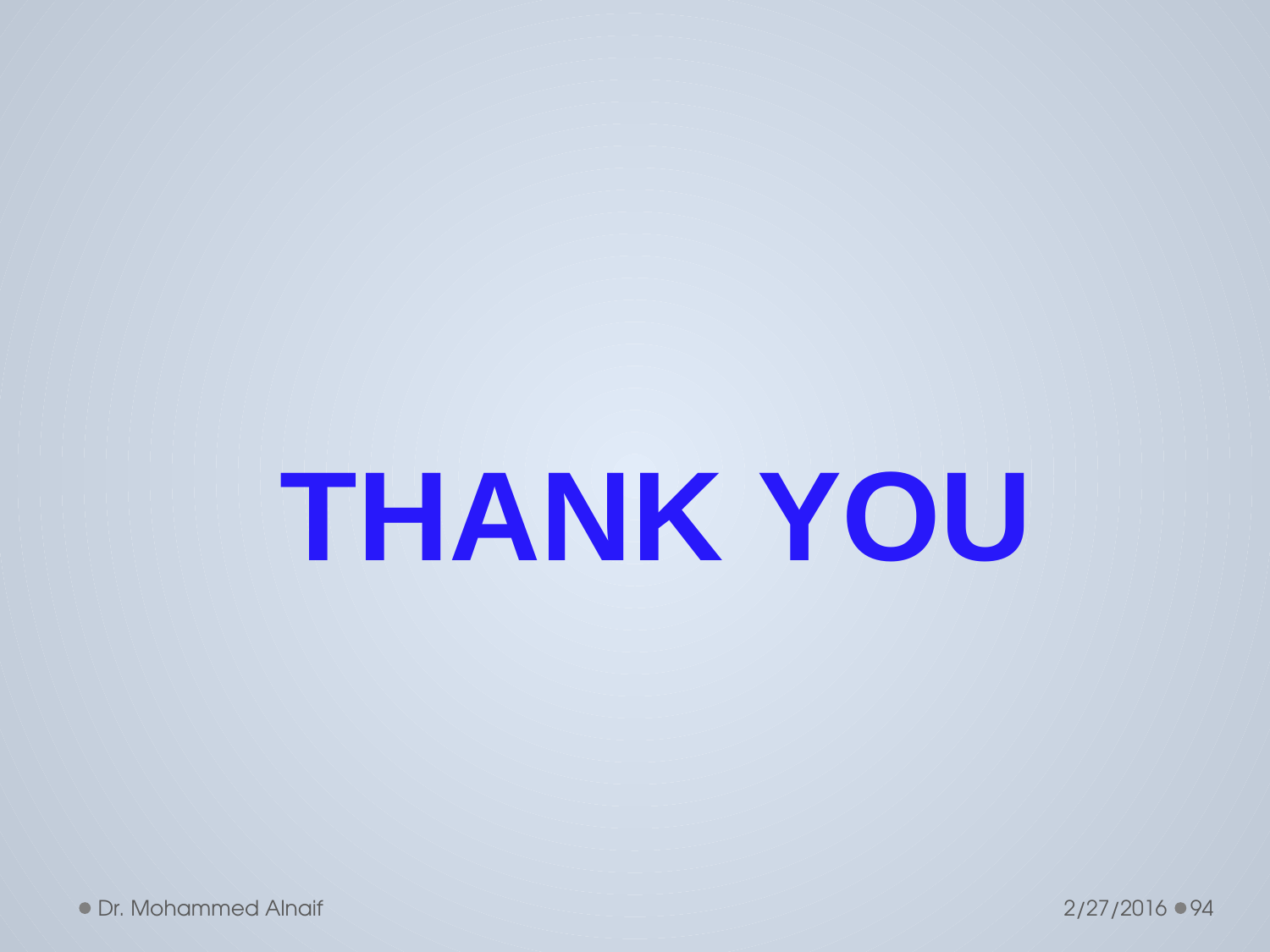

# THANK YOU
Dr. Mohammed Alnaif
2/27/2016
94